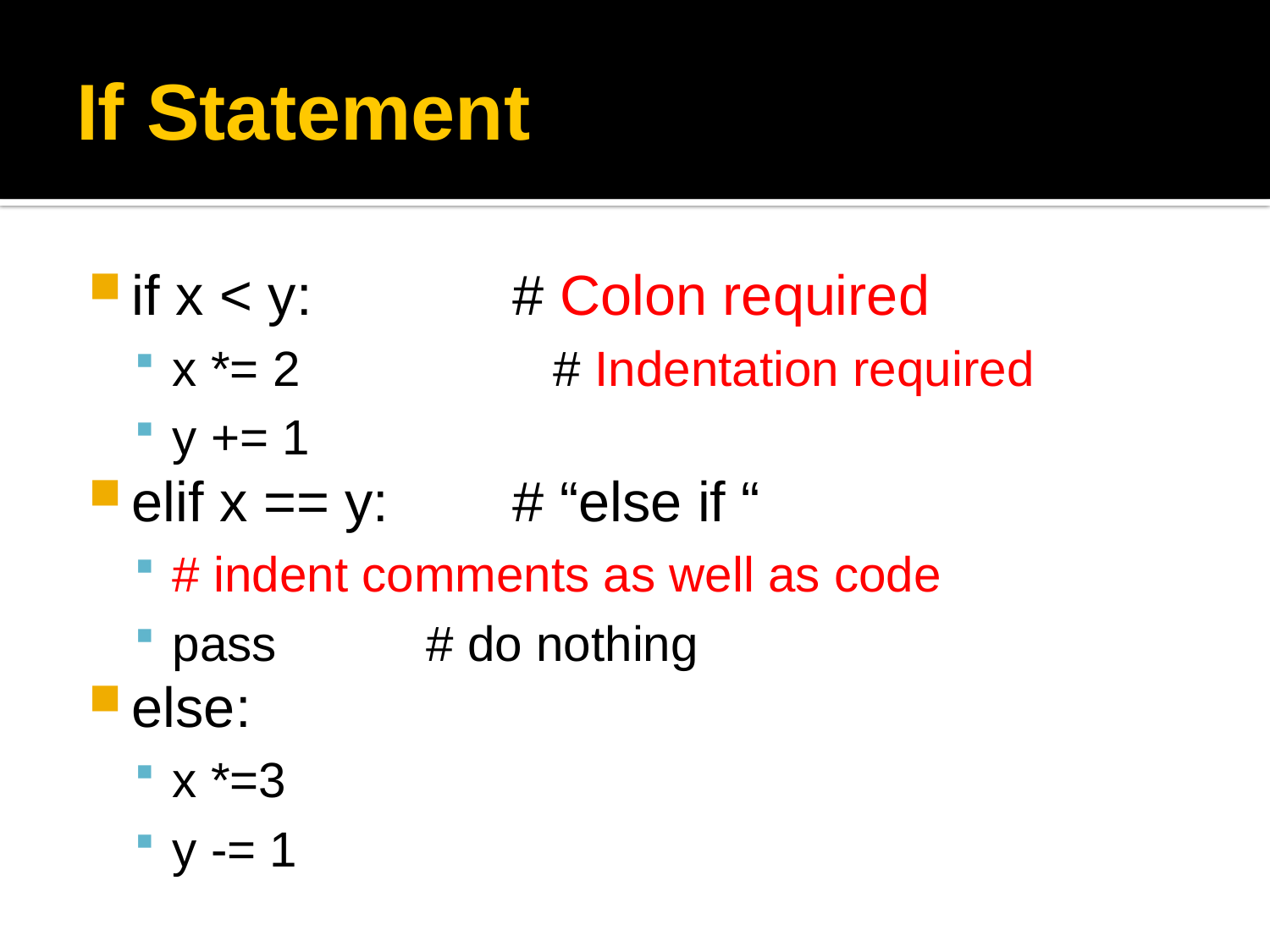

# If Statement
if x < y:		# Colon required
x *= 2		# Indentation required
y += 1
elif x == y:	# “else if “
# indent comments as well as code
pass		# do nothing
else:
x *=3
y -= 1